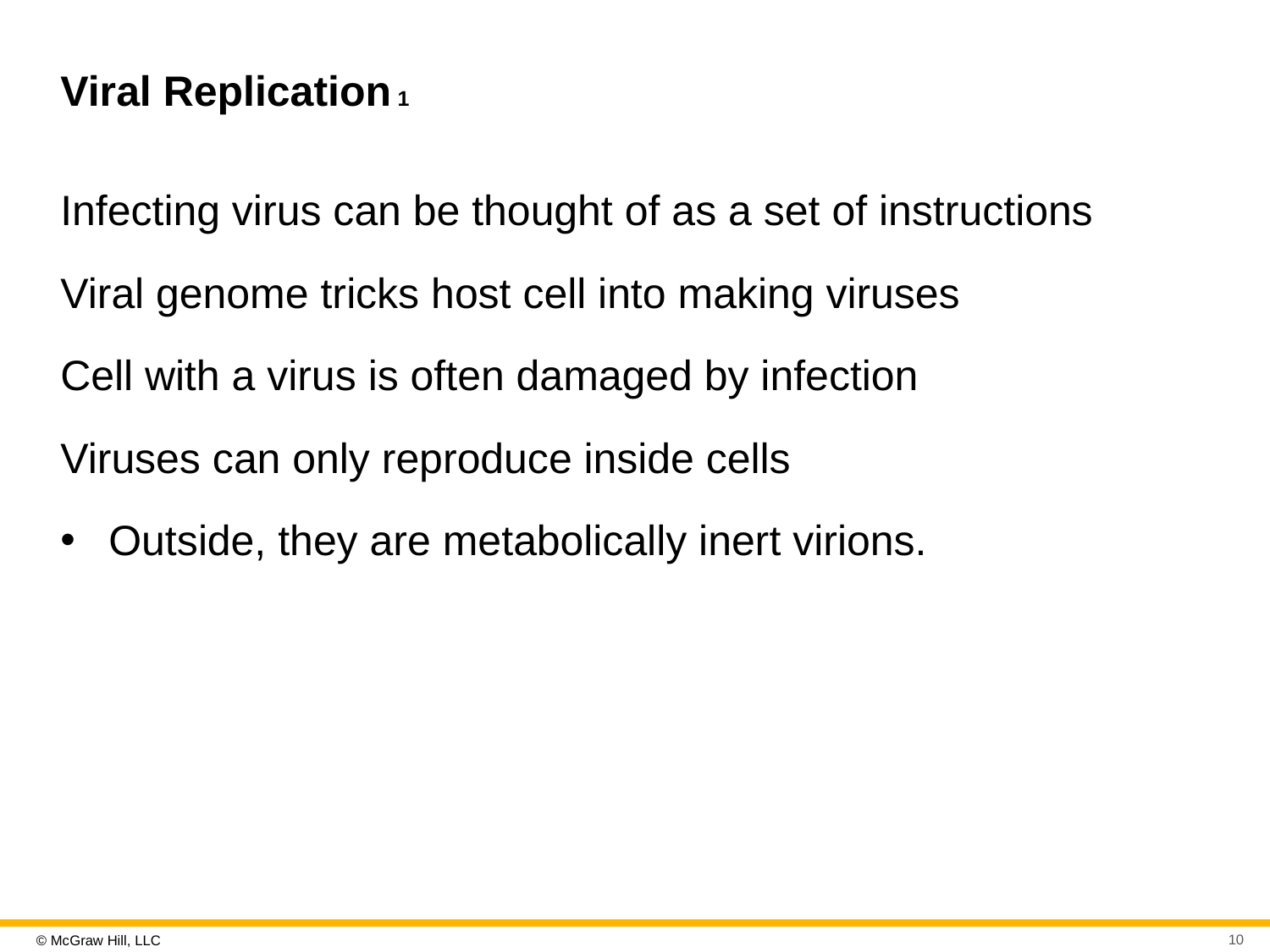

# Viral Replication 1
Infecting virus can be thought of as a set of instructions
Viral genome tricks host cell into making viruses
Cell with a virus is often damaged by infection
Viruses can only reproduce inside cells
Outside, they are metabolically inert virions.
10